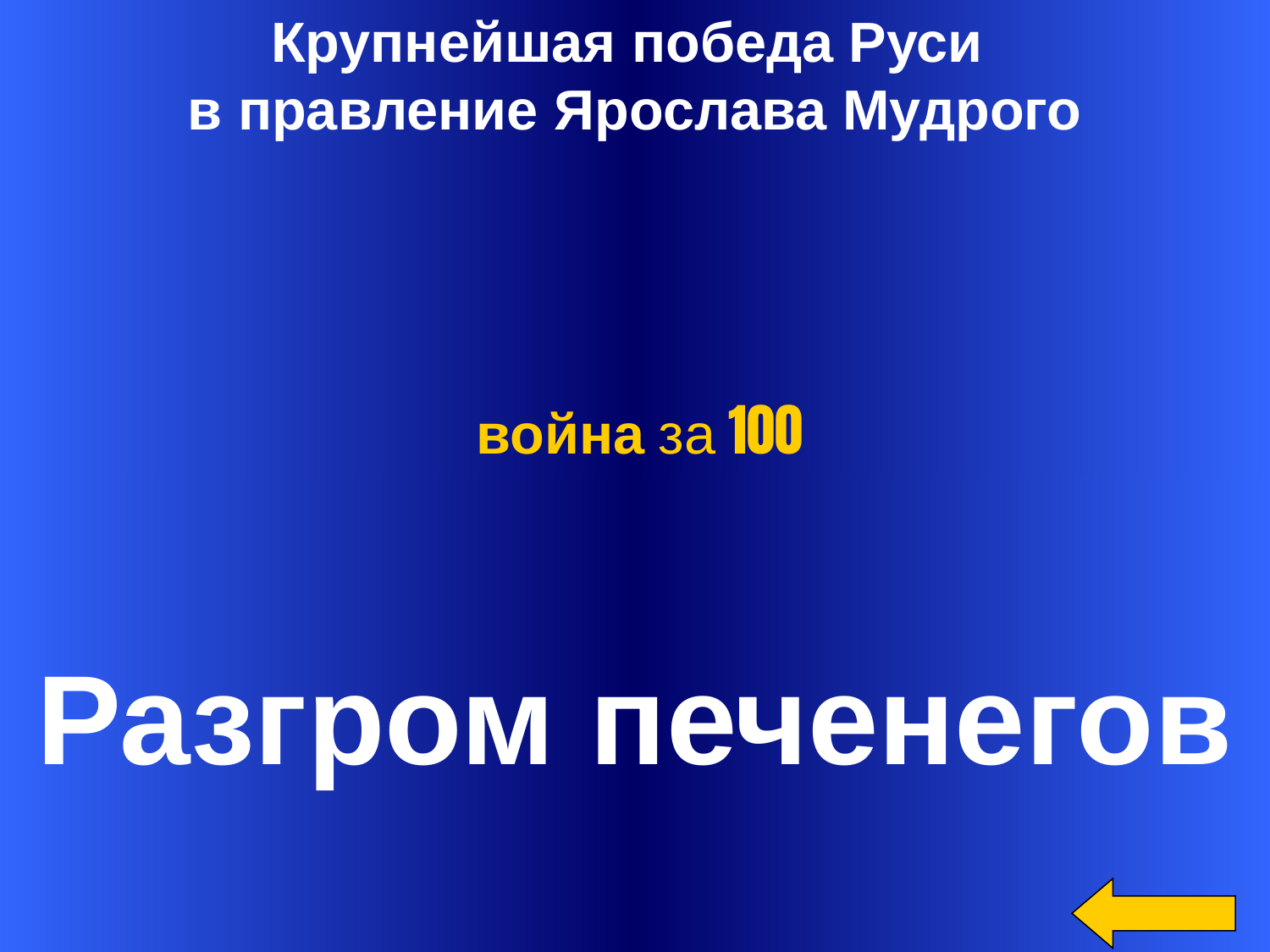

Крупнейшая победа Руси
в правление Ярослава Мудрого
война за 100
Разгром печенегов